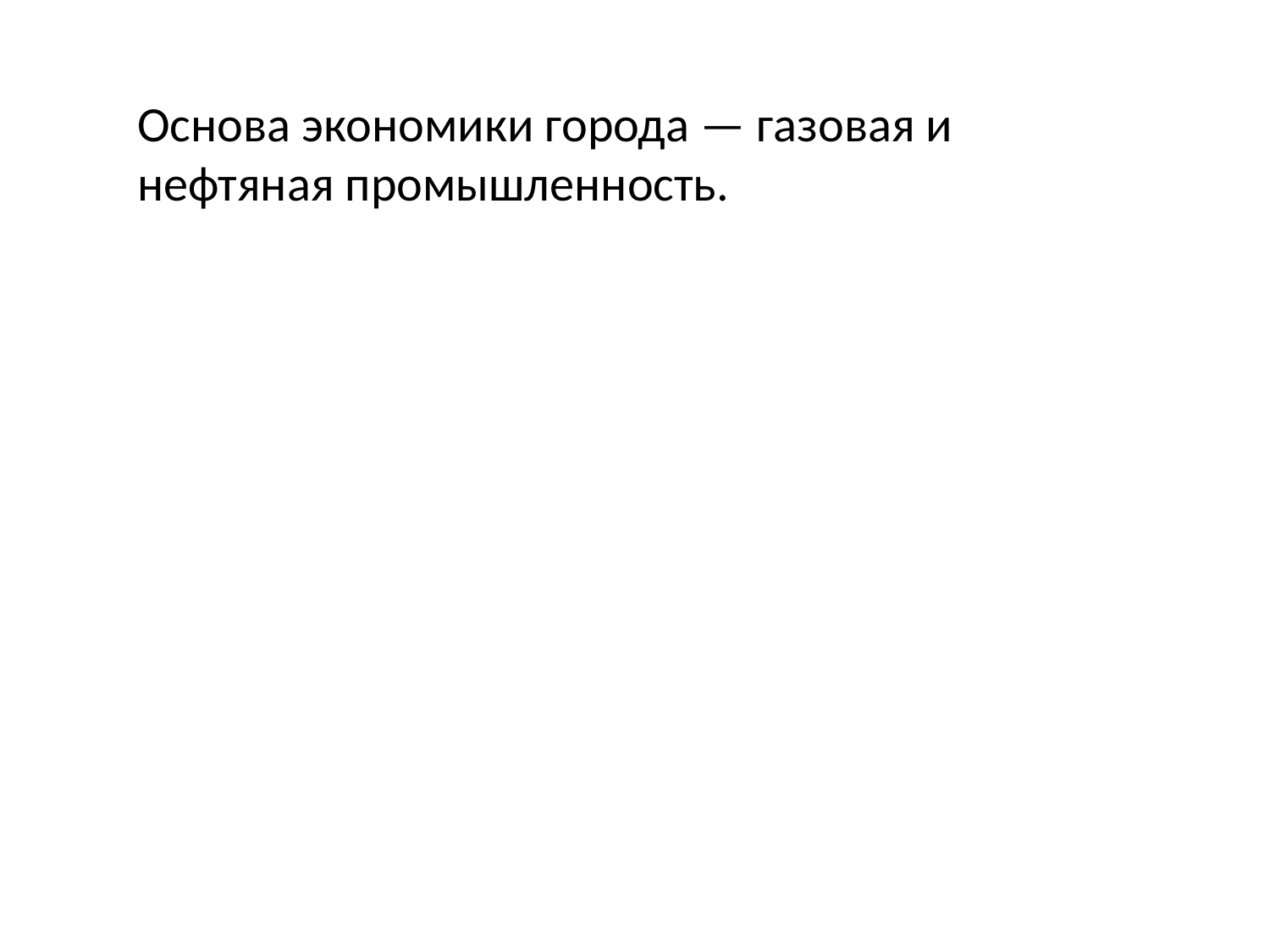

Основа экономики города — газовая и нефтяная промышленность.